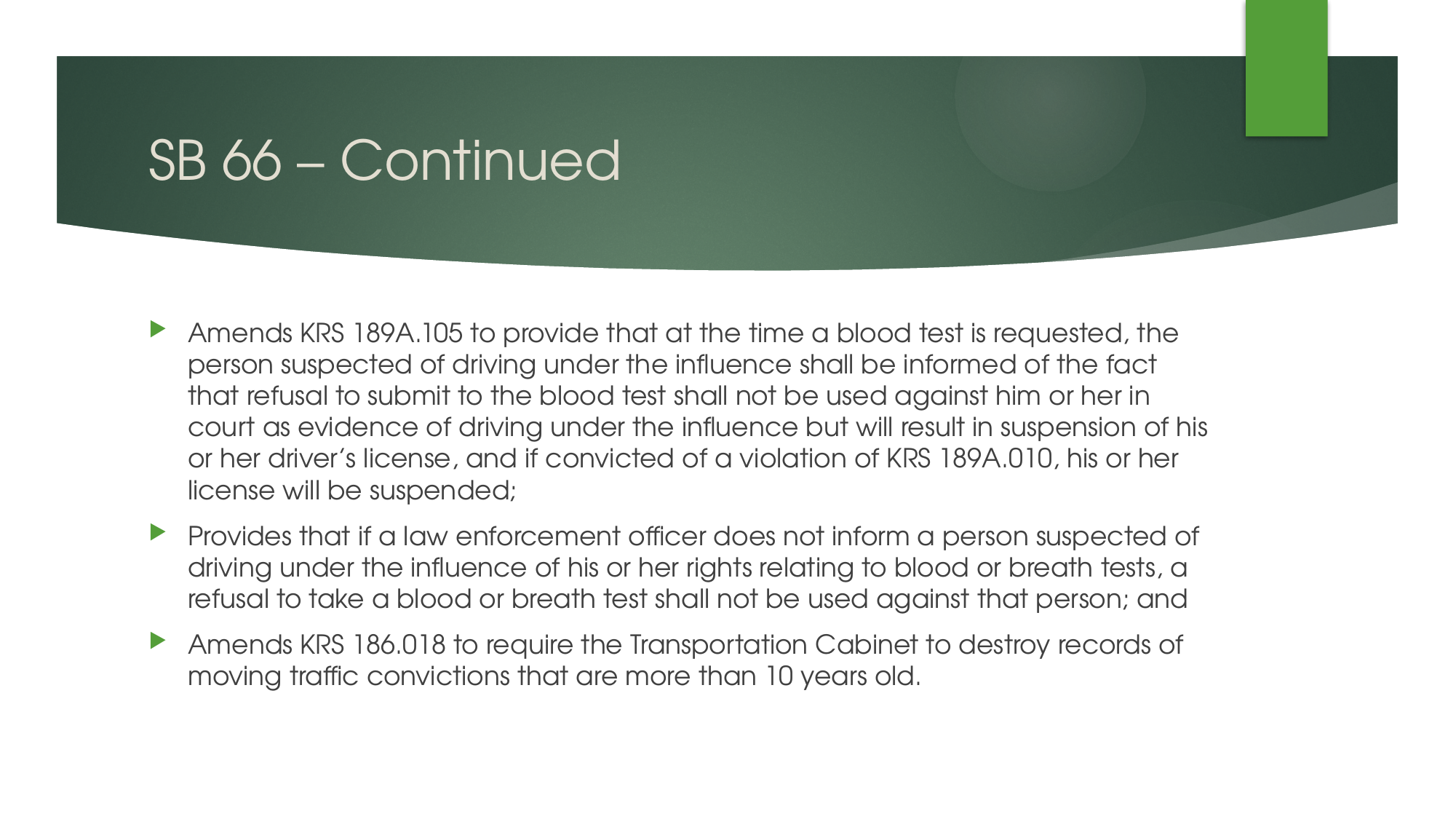

# SB 66 – Continued
Amends KRS 189A.105 to provide that at the time a blood test is requested, the person suspected of driving under the influence shall be informed of the fact that refusal to submit to the blood test shall not be used against him or her in court as evidence of driving under the influence but will result in suspension of his or her driver’s license, and if convicted of a violation of KRS 189A.010, his or her license will be suspended;
Provides that if a law enforcement officer does not inform a person suspected of driving under the influence of his or her rights relating to blood or breath tests, a refusal to take a blood or breath test shall not be used against that person; and
Amends KRS 186.018 to require the Transportation Cabinet to destroy records of moving traffic convictions that are more than 10 years old.